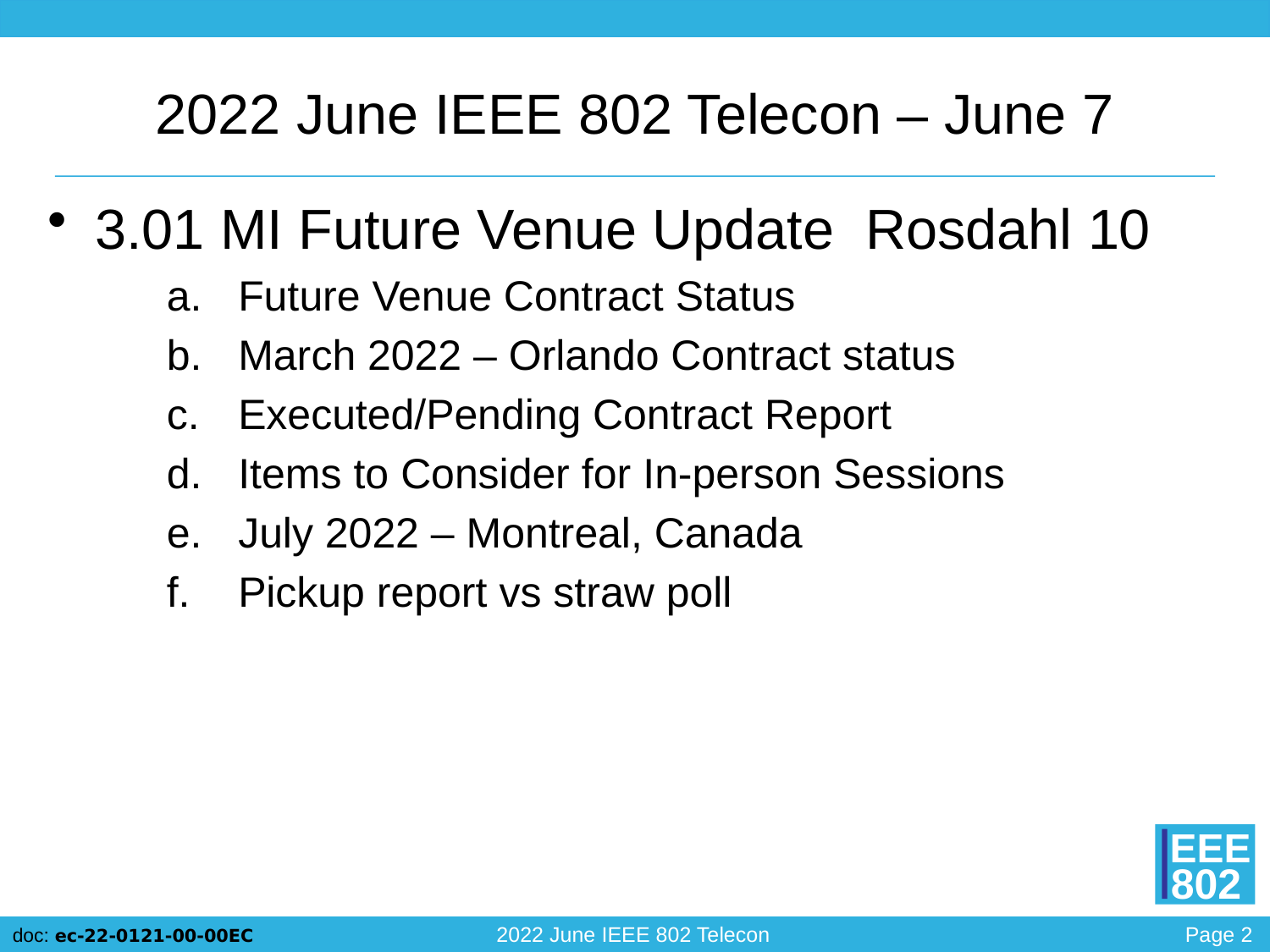

# 2022 June IEEE 802 Telecon – June 7
3.01 MI Future Venue Update  Rosdahl 10
Future Venue Contract Status
March 2022 – Orlando Contract status
Executed/Pending Contract Report
Items to Consider for In-person Sessions
July 2022 – Montreal, Canada
Pickup report vs straw poll